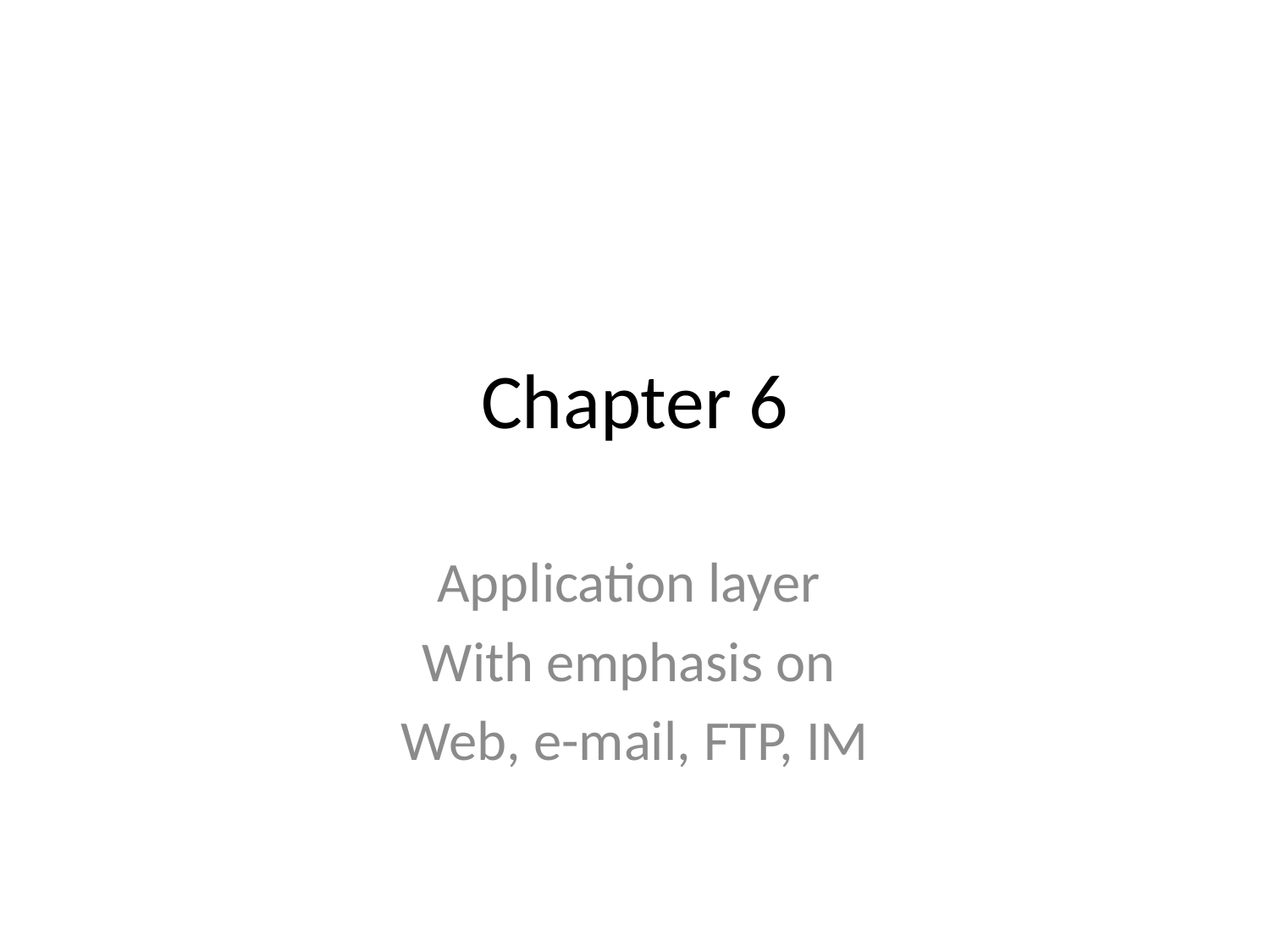

# Chapter 6
Application layer
With emphasis on
Web, e-mail, FTP, IM